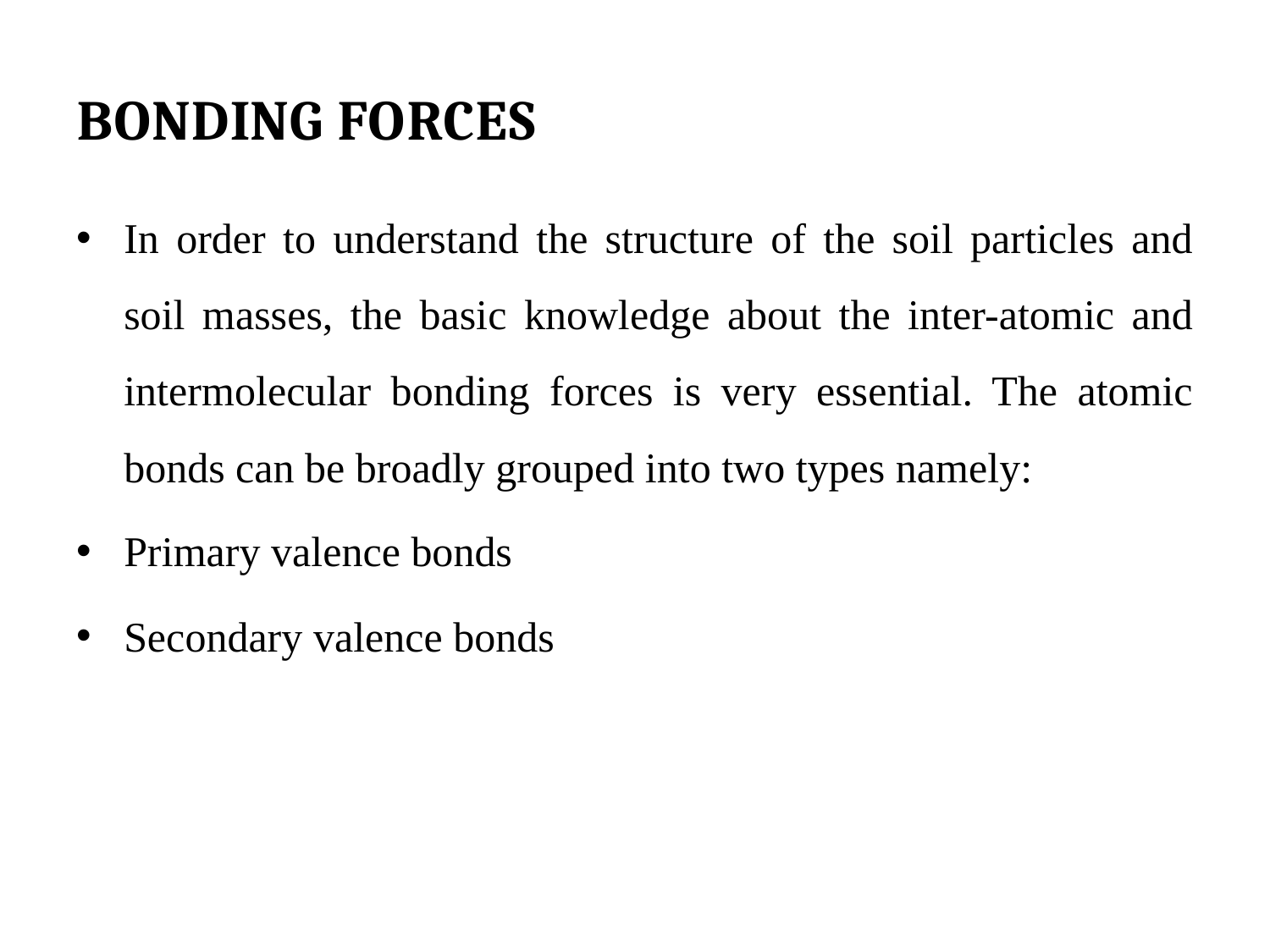

# BONDING FORCES
In order to understand the structure of the soil particles and soil masses, the basic knowledge about the inter-atomic and intermolecular bonding forces is very essential. The atomic bonds can be broadly grouped into two types namely:
Primary valence bonds
Secondary valence bonds